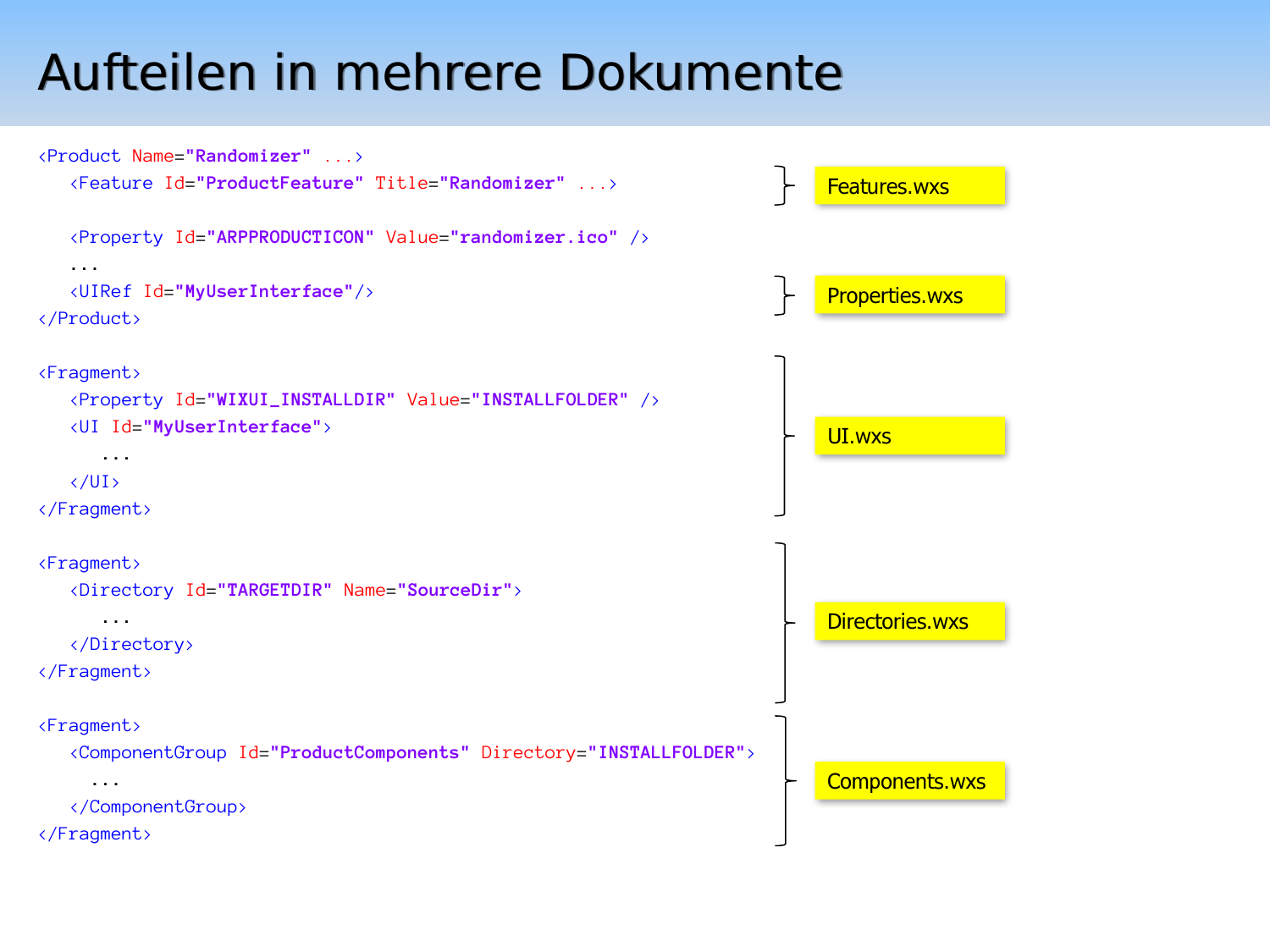

# Aufteilen in mehrere Dokumente
<Product Name="Randomizer" ...>
   <Feature Id="ProductFeature" Title="Randomizer" ...>

   <Property Id="ARPPRODUCTICON" Value="randomizer.ico" />
   ...
   <UIRef Id="MyUserInterface"/>
</Product>

<Fragment>
   <Property Id="WIXUI_INSTALLDIR" Value="INSTALLFOLDER" />
   <UI Id="MyUserInterface">
      ...
   </UI>
</Fragment>

<Fragment>
   <Directory Id="TARGETDIR" Name="SourceDir">
      ...
   </Directory>
</Fragment>

<Fragment>
   <ComponentGroup Id="ProductComponents" Directory="INSTALLFOLDER">
     ...
   </ComponentGroup>
</Fragment>

Features.wxs
Properties.wxs

UI.wxs

Directories.wxs

Components.wxs